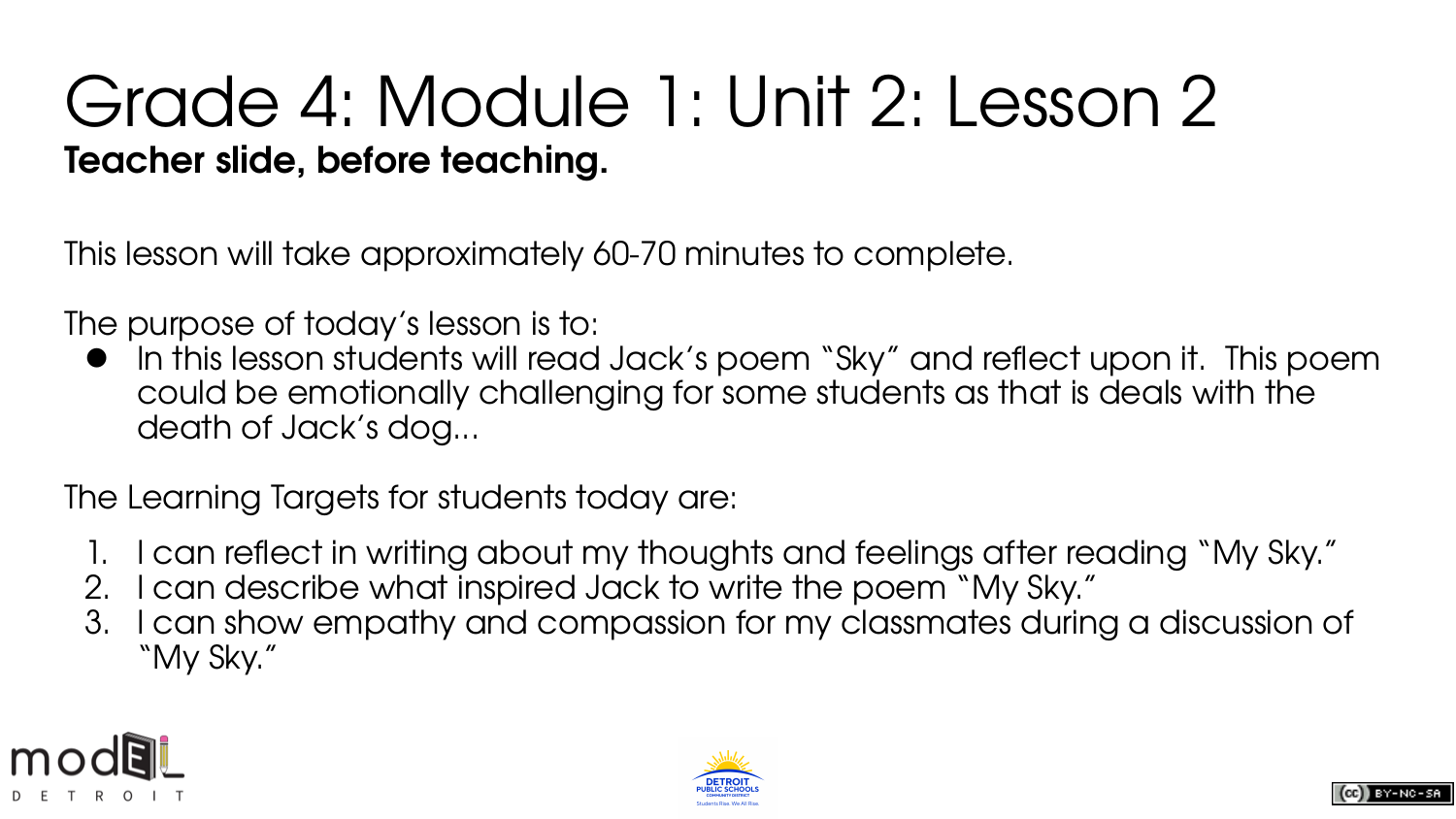

# Grade 4: Module 1: Unit 2: Lesson 2
Teacher slide, before teaching.
This lesson will take approximately 60-70 minutes to complete.

The purpose of today’s lesson is to:
In this lesson students will read Jack’s poem “Sky” and reflect upon it.  This poem could be emotionally challenging for some students as that is deals with the death of Jack’s dog...

The Learning Targets for students today are:
I can reflect in writing about my thoughts and feelings after reading “My Sky.”
I can describe what inspired Jack to write the poem “My Sky.”
I can show empathy and compassion for my classmates during a discussion of “My Sky.”